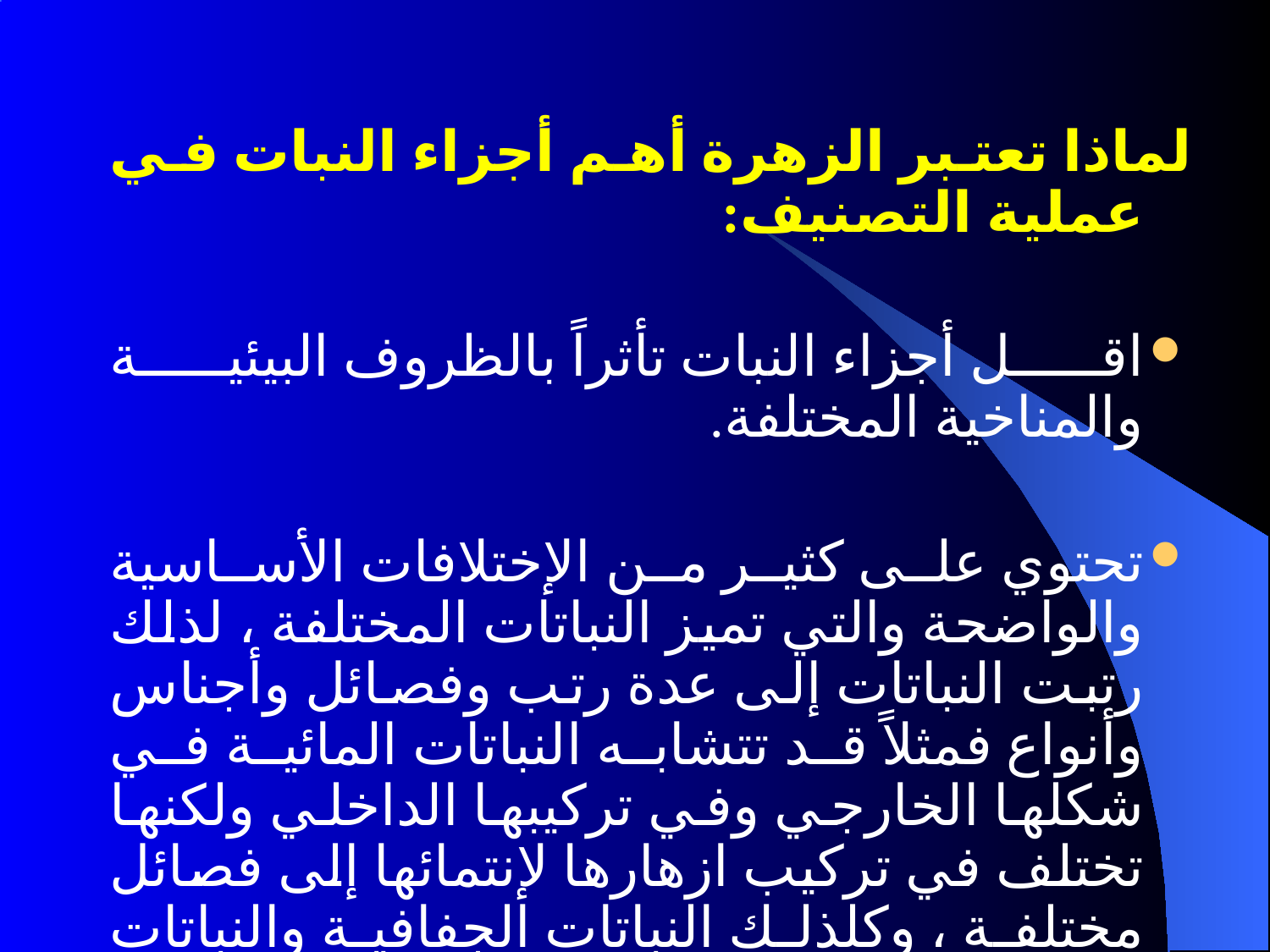

لماذا تعتبر الزهرة أهم أجزاء النبات في عملية التصنيف:

اقل أجزاء النبات تأثراً بالظروف البيئية والمناخية المختلفة.

تحتوي على كثير من الإختلافات الأساسية والواضحة والتي تميز النباتات المختلفة ، لذلك رتبت النباتات إلى عدة رتب وفصائل وأجناس وأنواع فمثلاً قد تتشابه النباتات المائية في شكلها الخارجي وفي تركيبها الداخلي ولكنها تختلف في تركيب ازهارها لإنتمائها إلى فصائل مختلفة ، وكلذلك النباتات الجفافية والنباتات المحبة للأملاح.